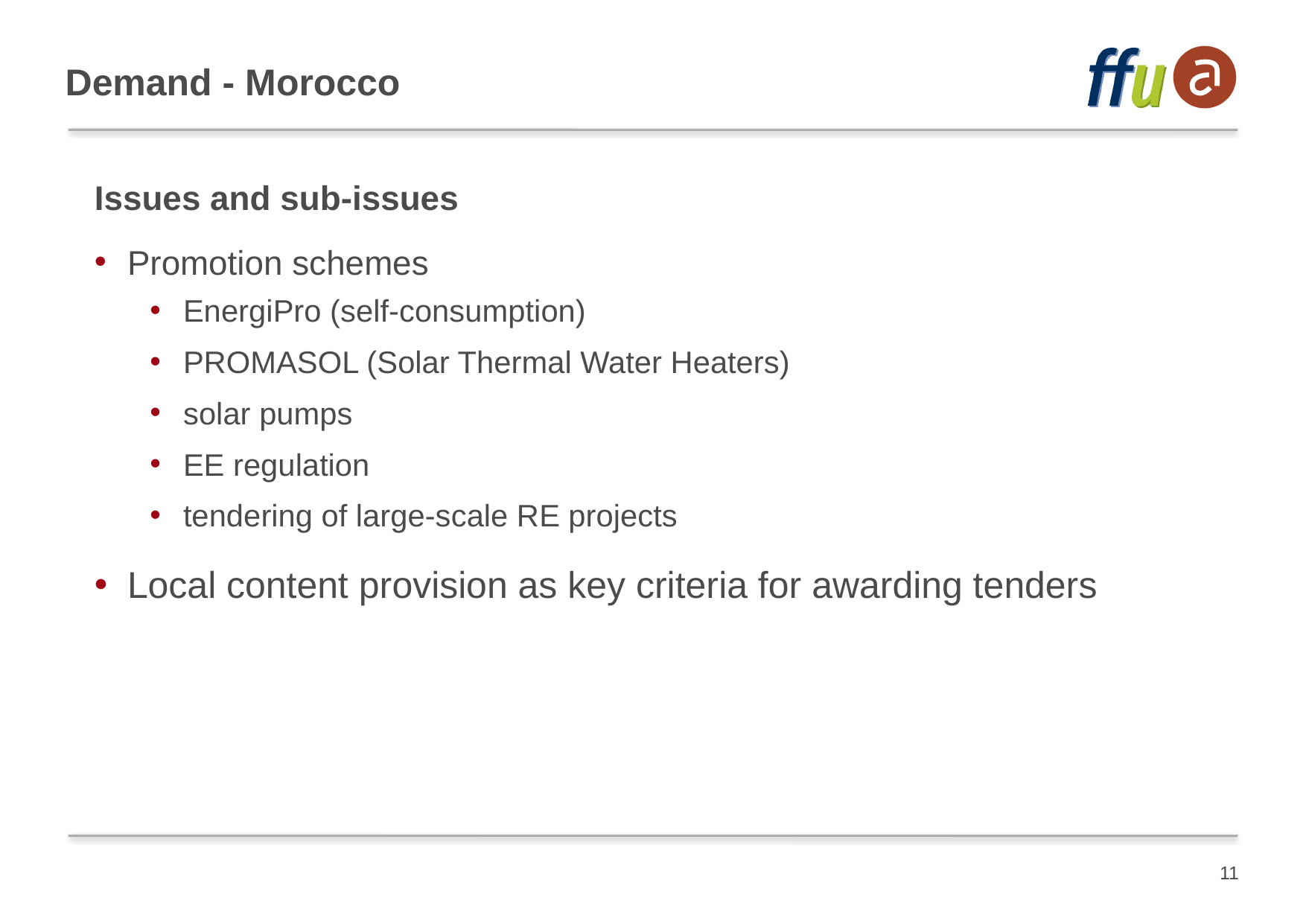

# Demand - Morocco
Issues and sub-issues
Promotion schemes
EnergiPro (self-consumption)
PROMASOL (Solar Thermal Water Heaters)
solar pumps
EE regulation
tendering of large-scale RE projects
Local content provision as key criteria for awarding tenders